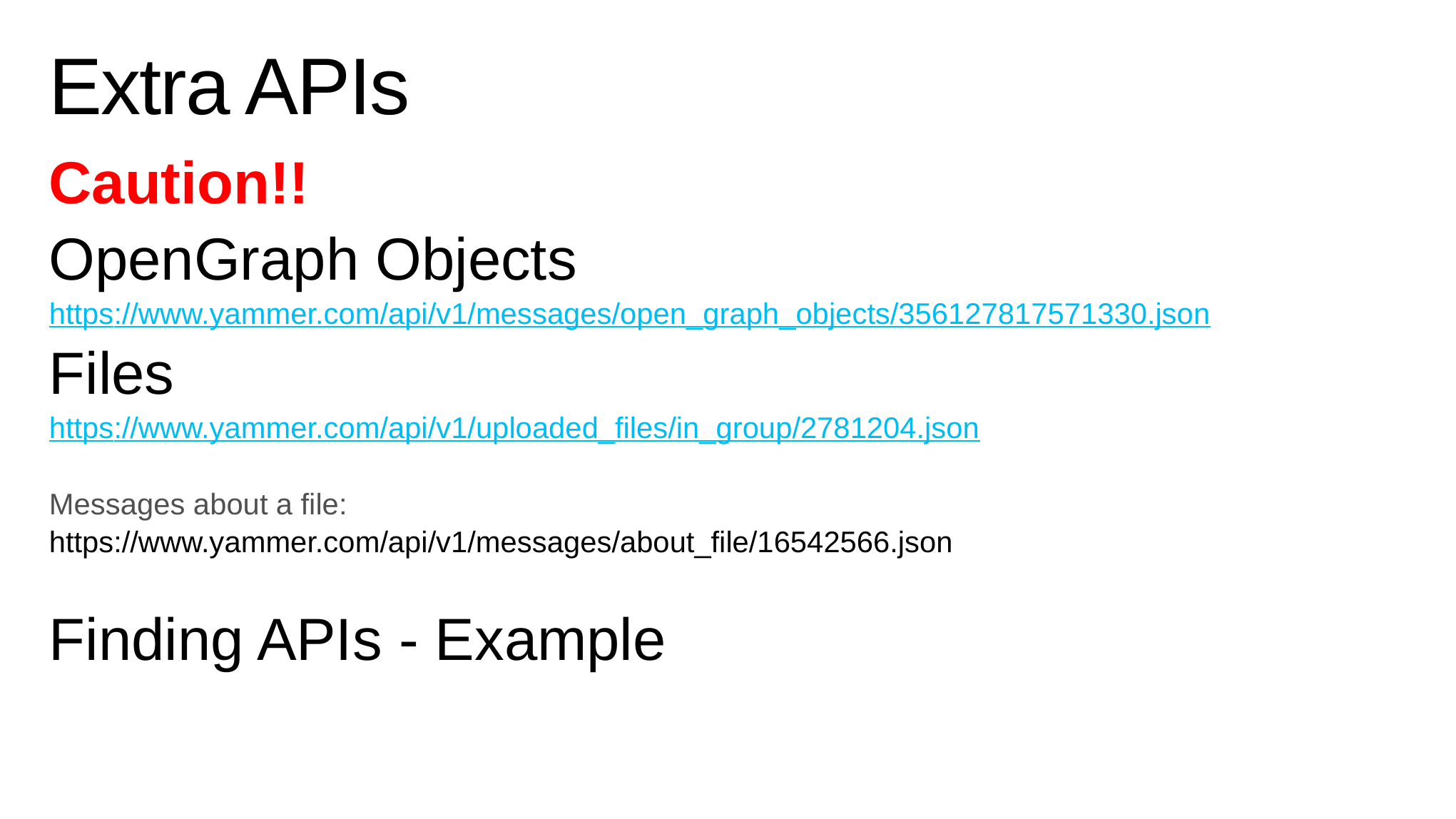

# Extra APIs
Caution!!
OpenGraph Objects
https://www.yammer.com/api/v1/messages/open_graph_objects/356127817571330.json
Files
https://www.yammer.com/api/v1/uploaded_files/in_group/2781204.json

Messages about a file:
https://www.yammer.com/api/v1/messages/about_file/16542566.json

Finding APIs - Example